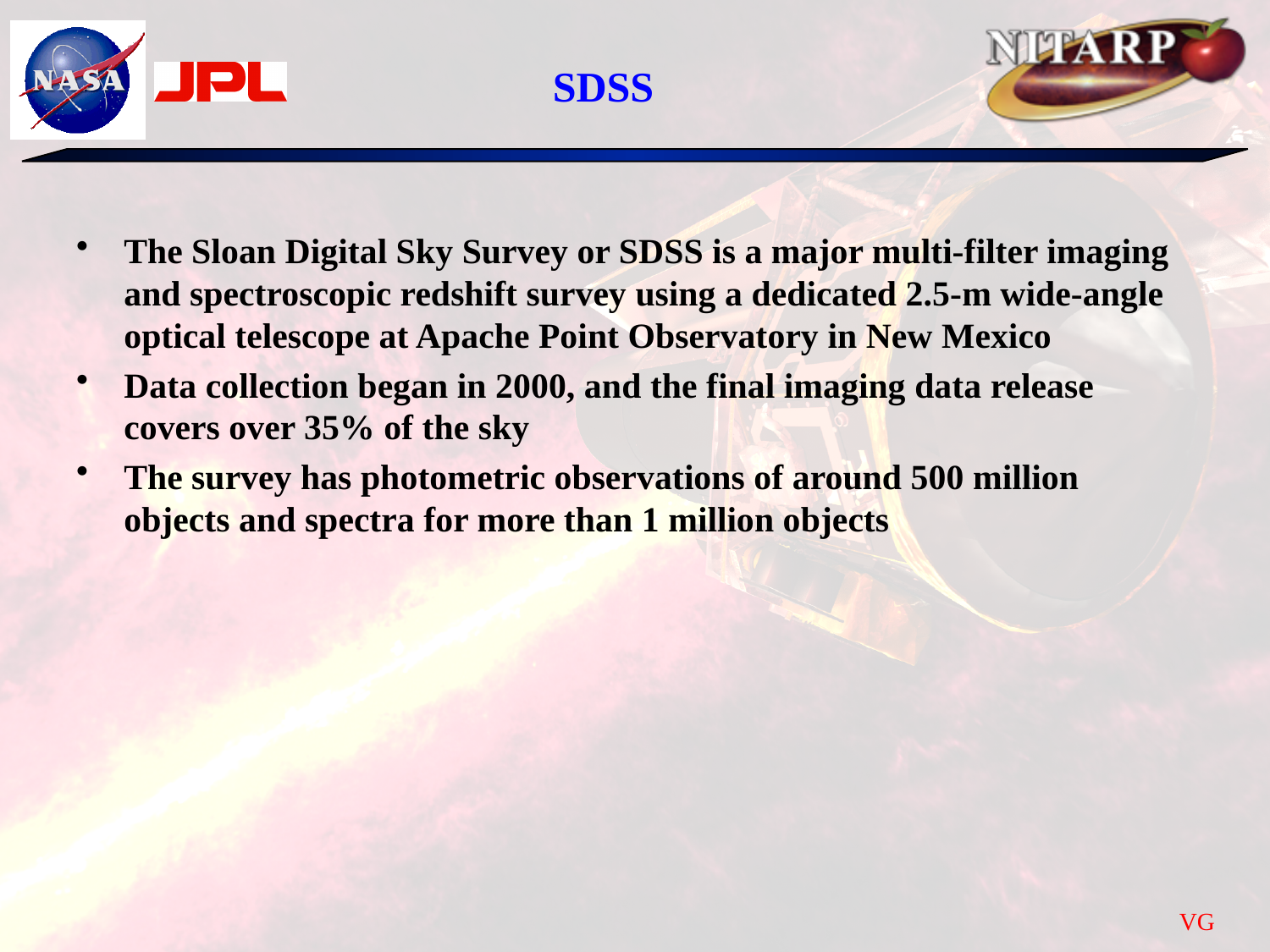

# SDSS
The Sloan Digital Sky Survey or SDSS is a major multi-filter imaging and spectroscopic redshift survey using a dedicated 2.5-m wide-angle optical telescope at Apache Point Observatory in New Mexico
Data collection began in 2000, and the final imaging data release covers over 35% of the sky
The survey has photometric observations of around 500 million objects and spectra for more than 1 million objects

VG